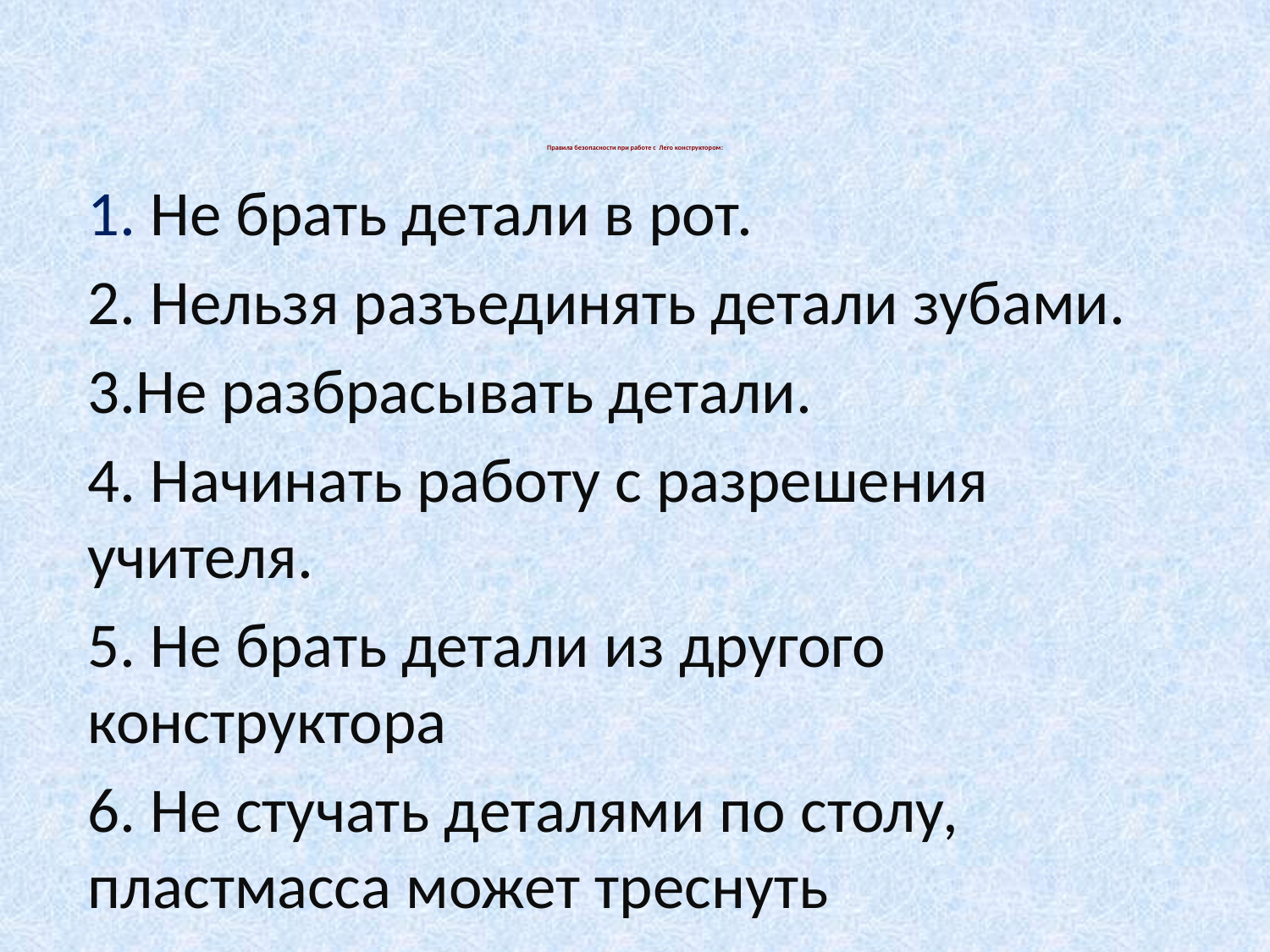

# Правила безопасности при работе с  Лего конструктором:
1. Не брать детали в рот.
2. Нельзя разъединять детали зубами.
3.Не разбрасывать детали.
4. Начинать работу с разрешения учителя.
5. Не брать детали из другого конструктора
6. Не стучать деталями по столу, пластмасса может треснуть